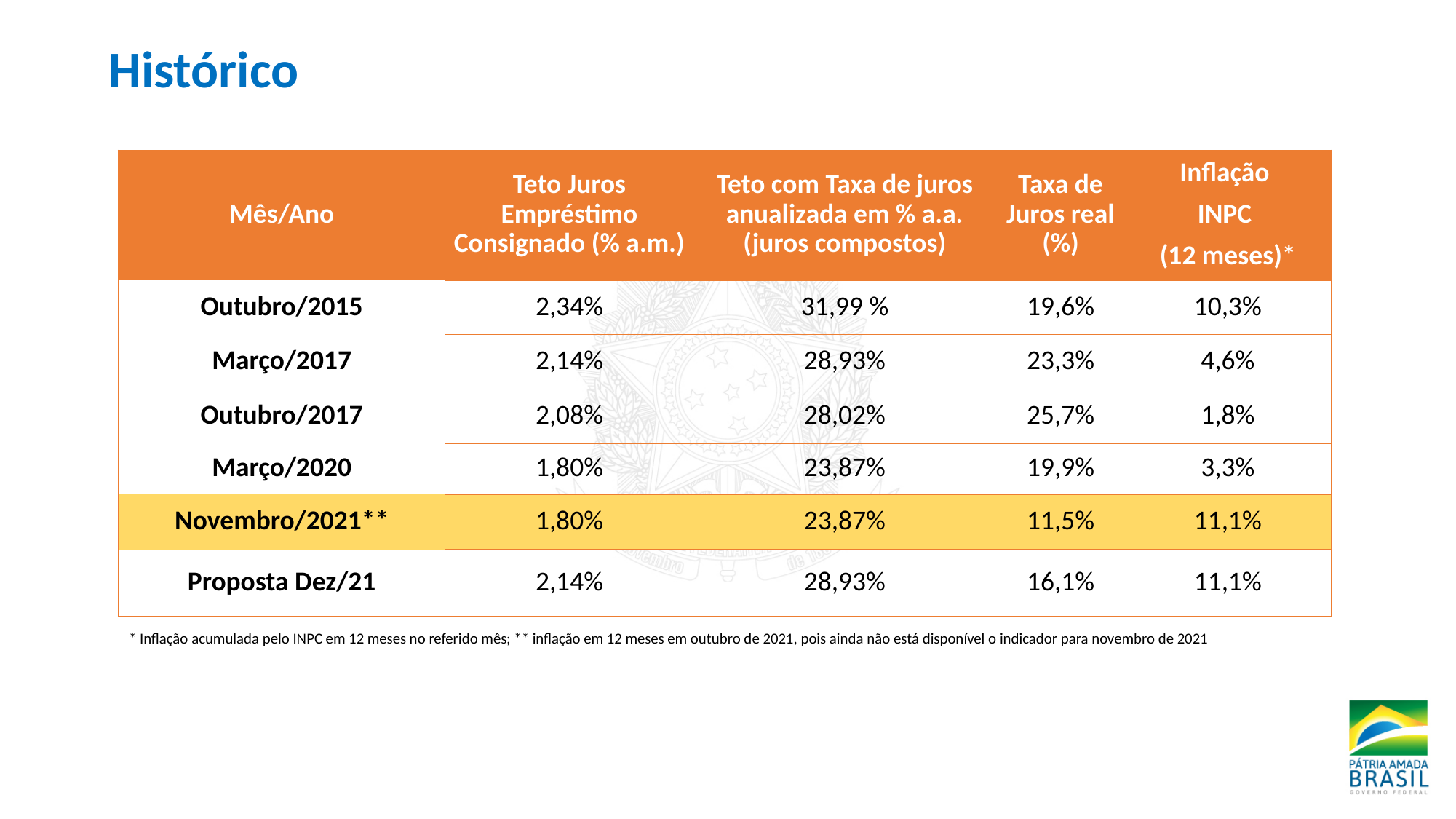

# Histórico
| Mês/Ano | Teto Juros Empréstimo Consignado (% a.m.) | Teto com Taxa de juros anualizada em % a.a. (juros compostos) | Taxa de Juros real (%) | Inflação INPC (12 meses)\* |
| --- | --- | --- | --- | --- |
| Outubro/2015 | 2,34% | 31,99 % | 19,6% | 10,3% |
| Março/2017 | 2,14% | 28,93% | 23,3% | 4,6% |
| Outubro/2017 | 2,08% | 28,02% | 25,7% | 1,8% |
| Março/2020 | 1,80% | 23,87% | 19,9% | 3,3% |
| Novembro/2021\*\* | 1,80% | 23,87% | 11,5% | 11,1% |
| Proposta Dez/21 | 2,14% | 28,93% | 16,1% | 11,1% |
* Inflação acumulada pelo INPC em 12 meses no referido mês; ** inflação em 12 meses em outubro de 2021, pois ainda não está disponível o indicador para novembro de 2021